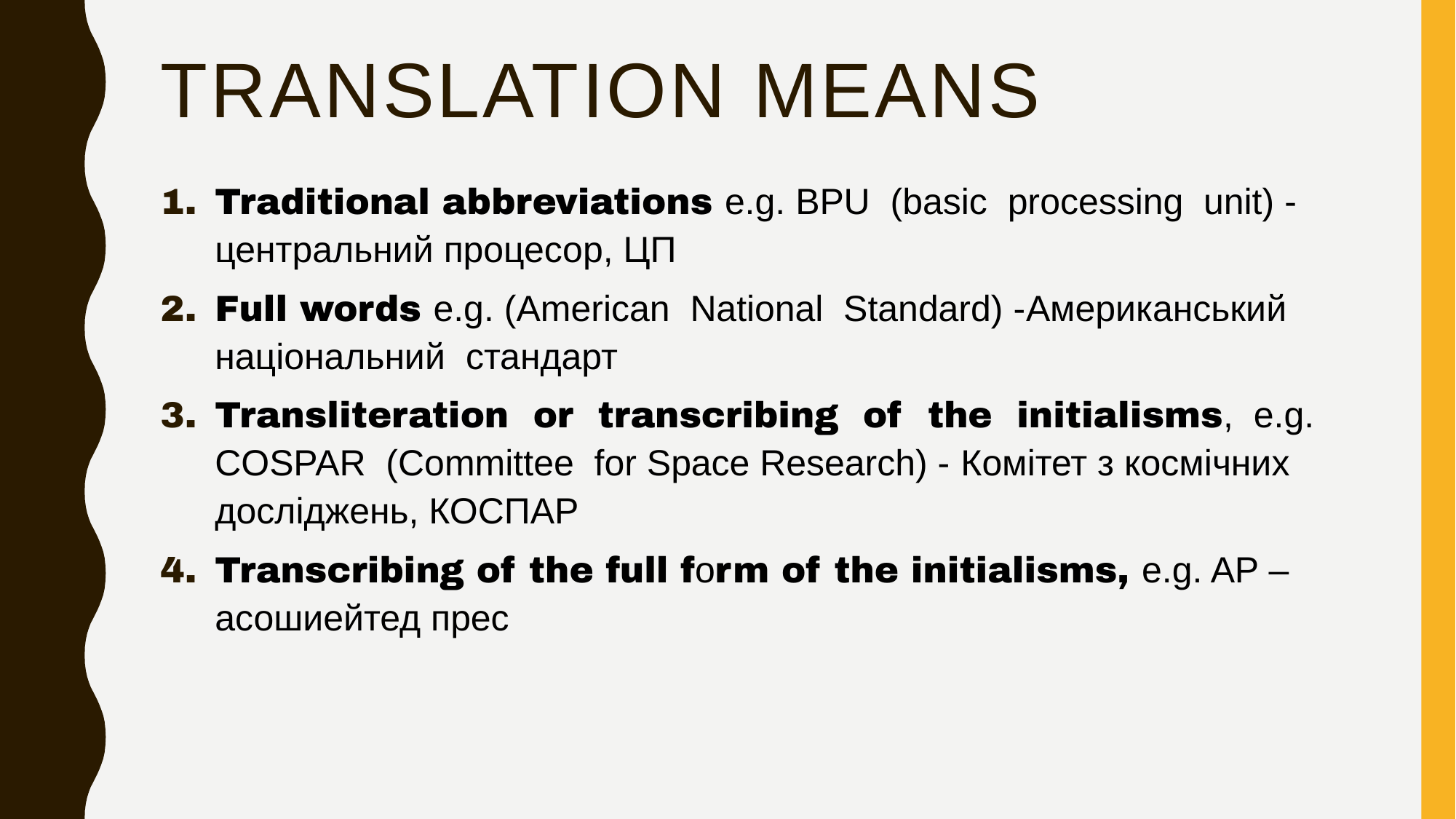

# Translation means
Traditional abbreviations e.g. BPU  (basic  processing  unit) - центральний процесор, ЦП
Full words e.g. (American  National  Standard) -Американський  національний  стандарт
Transliteration  or  transcribing  of  the  initialisms,  e.g. COSPAR  (Committee  for Space Research) - Комітет з космічних досліджень, КОСПАР
Transcribing of the full fоrm of the initialisms, e.g. AP –асошиейтед прес